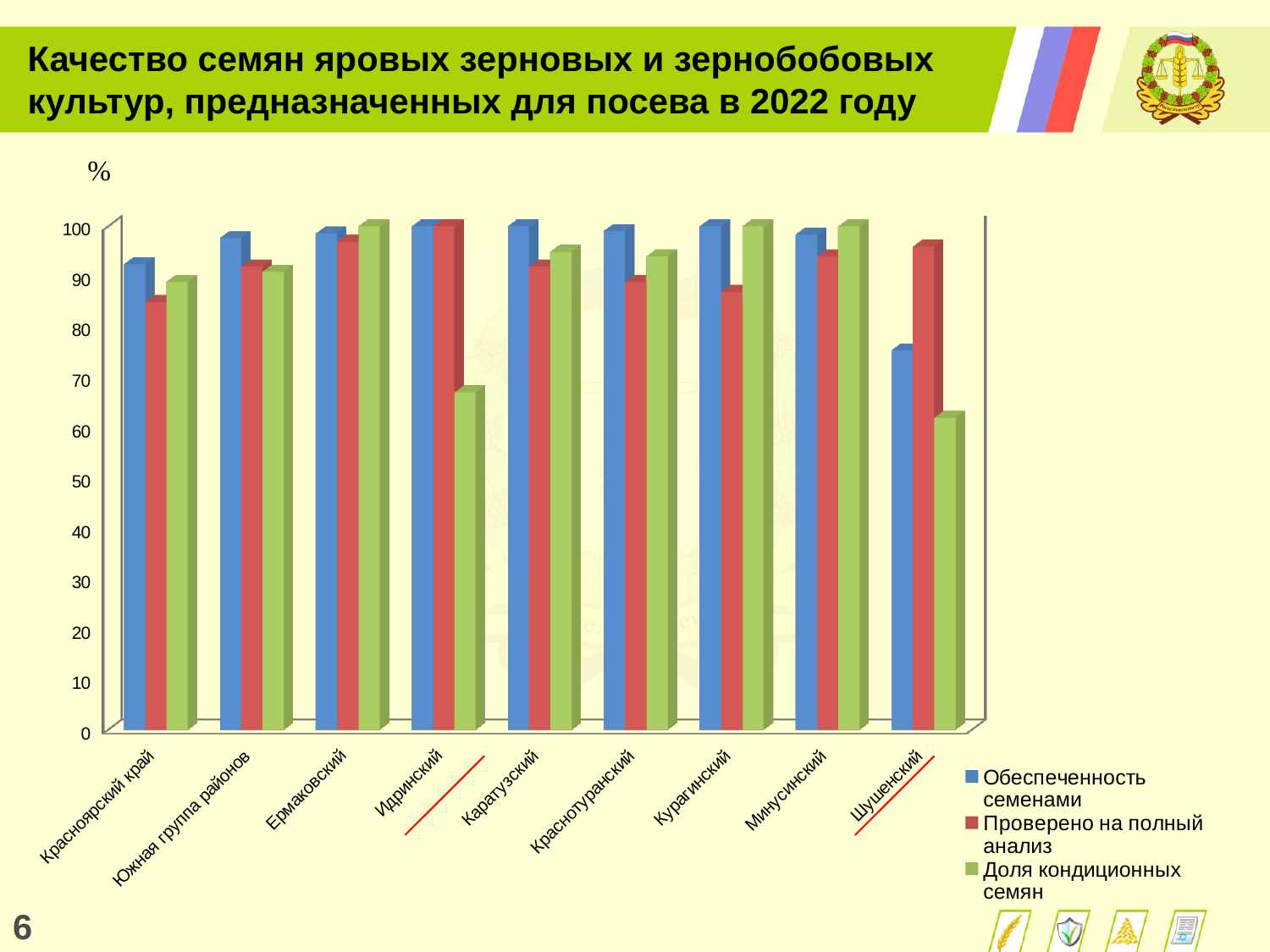

Качество семян яровых зерновых и зернобобовых культур, предназначенных для посева в 2022 году
%

[unsupported chart]

6